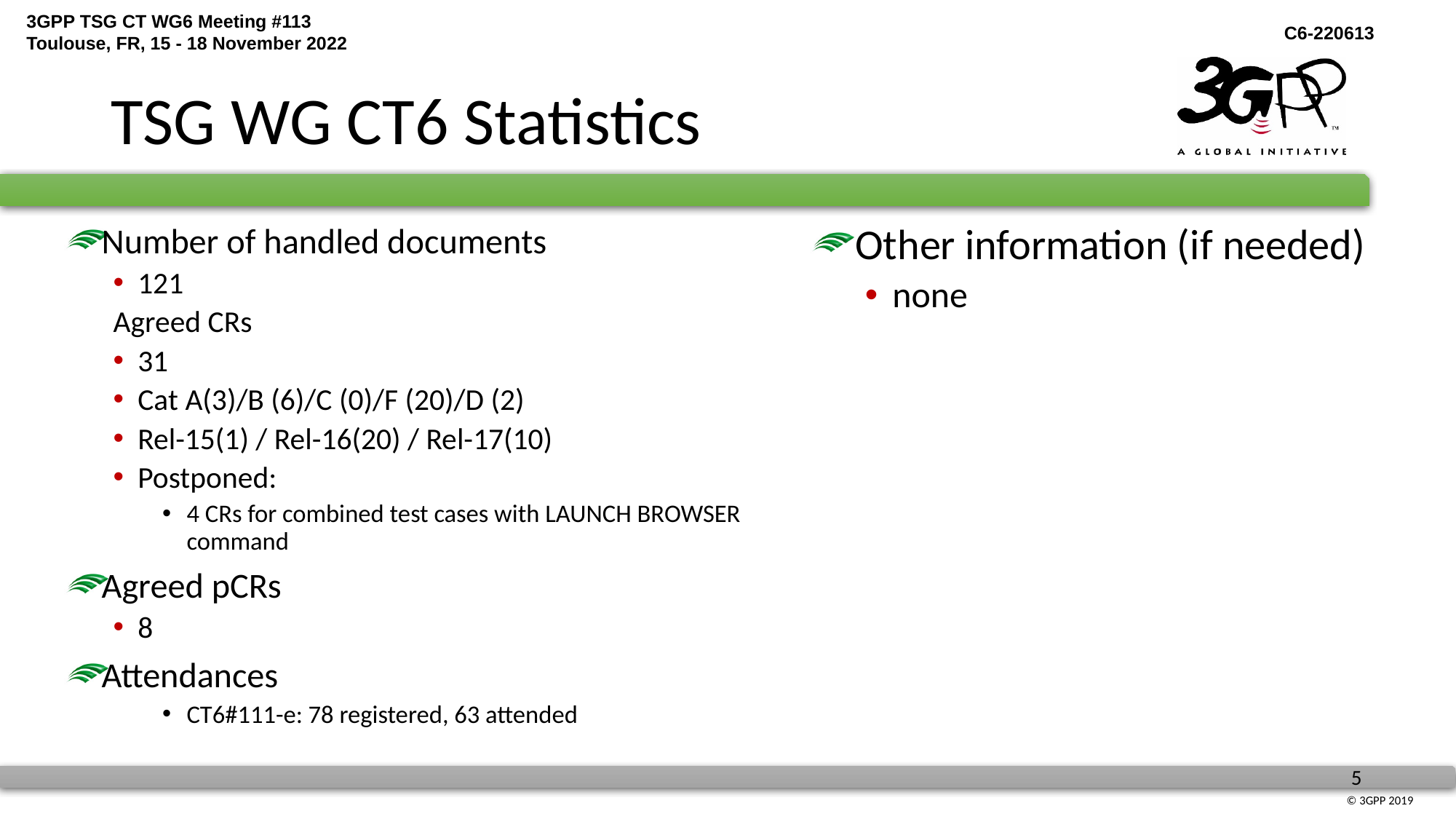

# TSG WG CT6 Statistics
Other information (if needed)
none
Number of handled documents
121
Agreed CRs
31
Cat A(3)/B (6)/C (0)/F (20)/D (2)
Rel-15(1) / Rel-16(20) / Rel-17(10)
Postponed:
4 CRs for combined test cases with LAUNCH BROWSER command
Agreed pCRs
8
Attendances
CT6#111-e: 78 registered, 63 attended